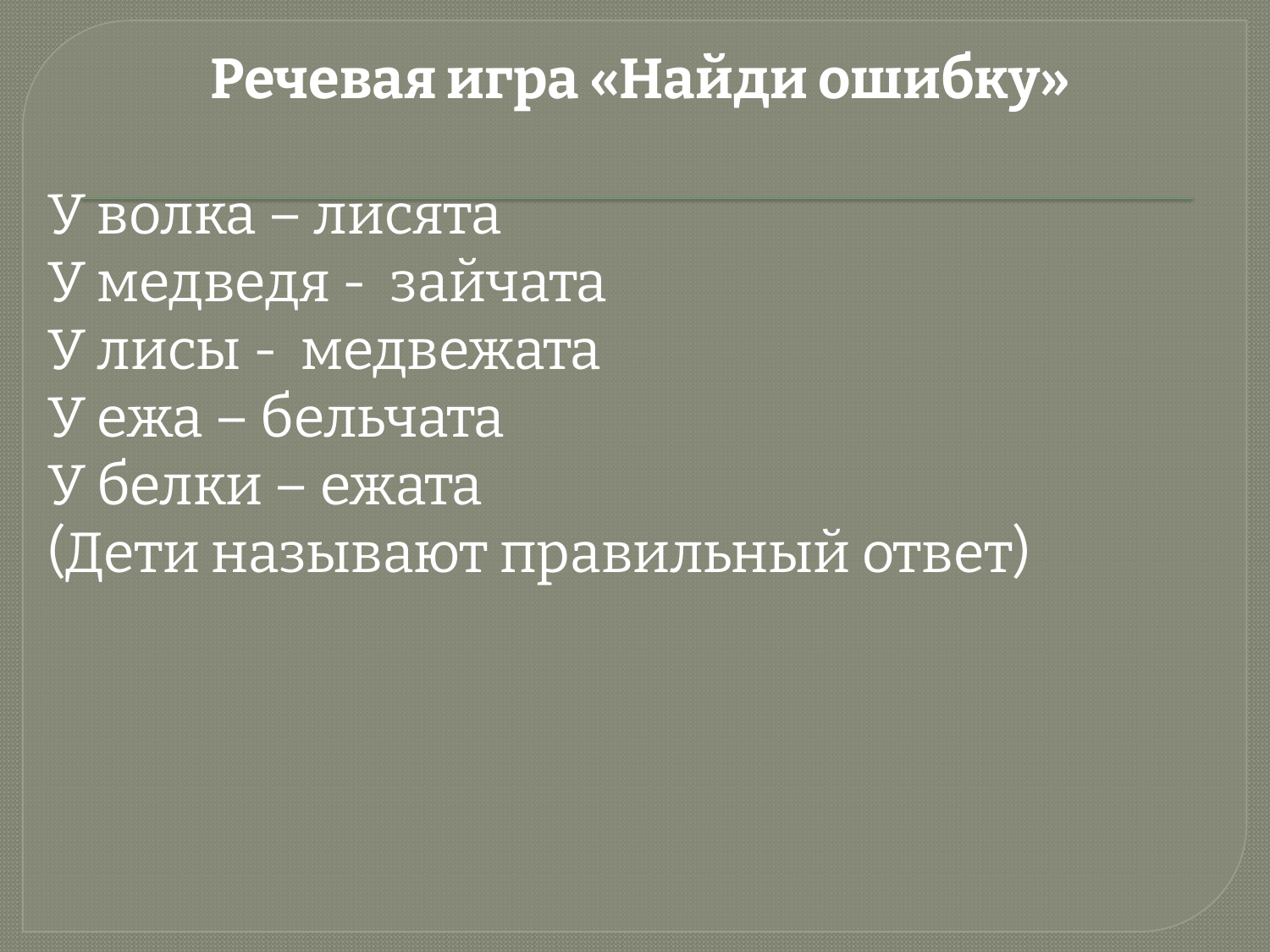

Речевая игра «Найди ошибку»

У волка – лисята
У медведя -  зайчата
У лисы -  медвежата
У ежа – бельчата
У белки – ежата
(Дети называют правильный ответ)